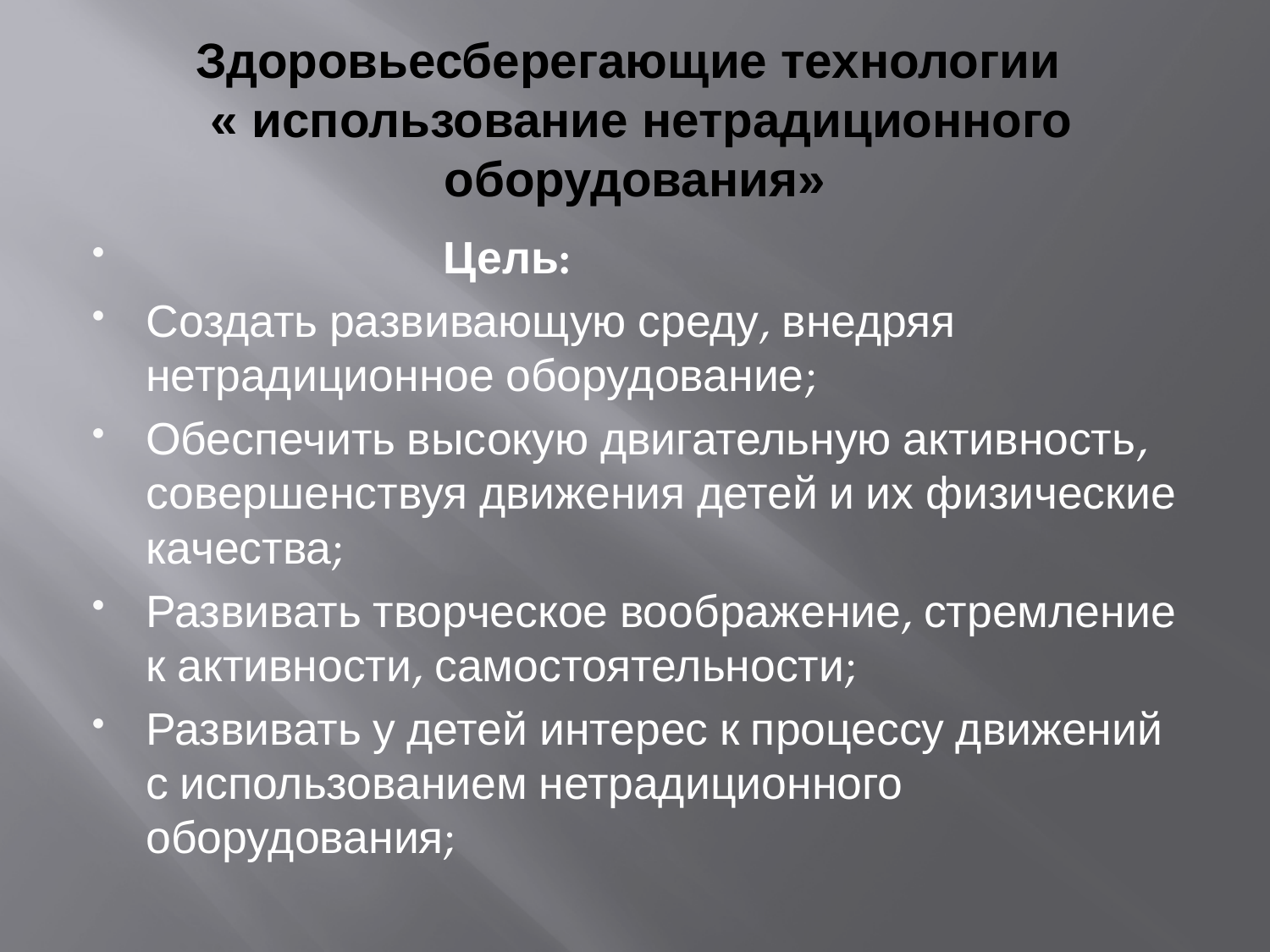

# Здоровьесберегающие технологии « использование нетрадиционного оборудования»
                          Цель:
Создать развивающую среду, внедряя нетрадиционное оборудование;
Обеспечить высокую двигательную активность, совершенствуя движения детей и их физические качества;
Развивать творческое воображение, стремление к активности, самостоятельности;
Развивать у детей интерес к процессу движений с использованием нетрадиционного оборудования;